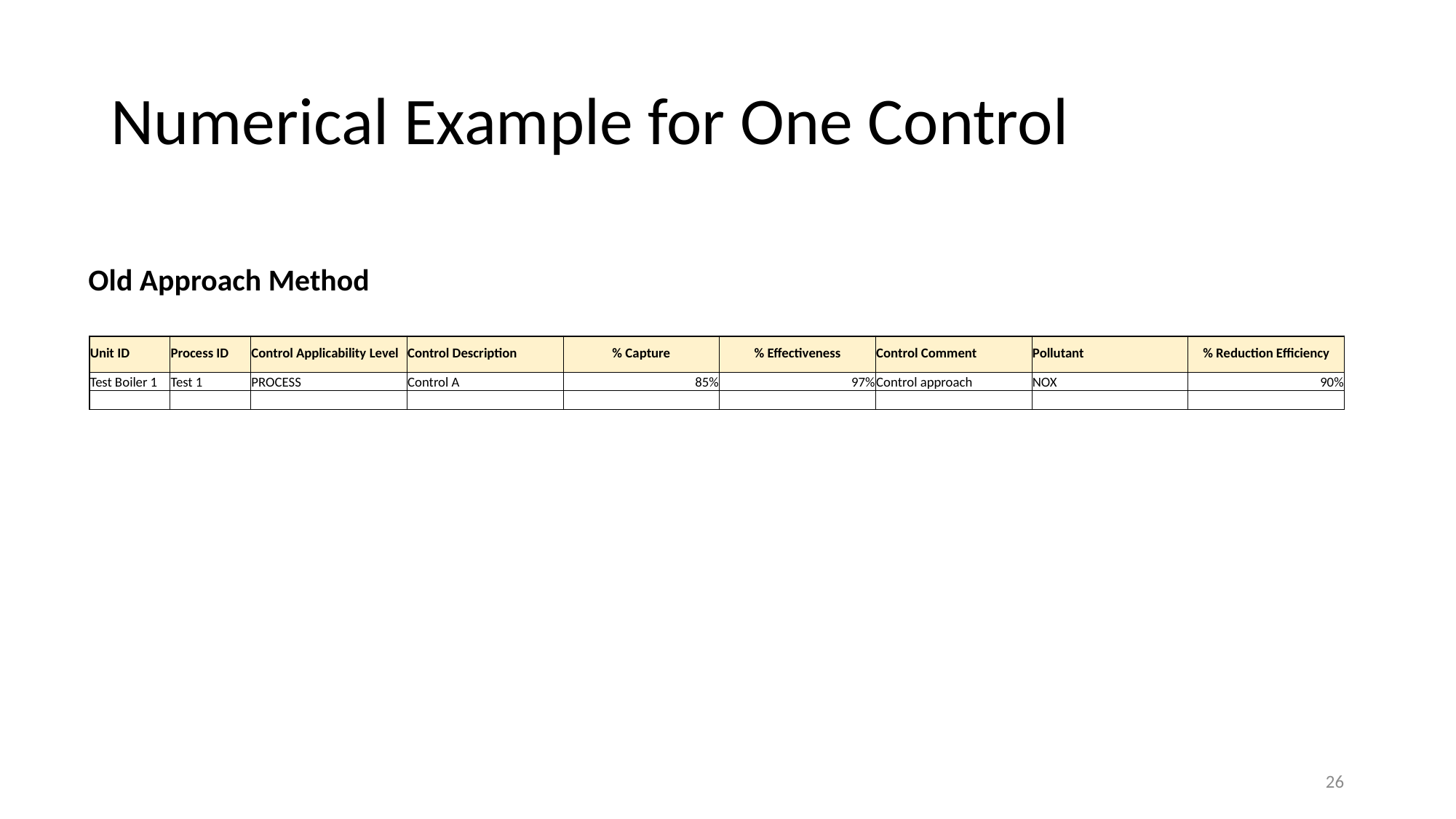

# Numerical Example for One Control
Old Approach Method
| Unit ID | Process ID | Control Applicability Level | Control Description | % Capture | % Effectiveness | Control Comment | Pollutant | % Reduction Efficiency |
| --- | --- | --- | --- | --- | --- | --- | --- | --- |
| Test Boiler 1 | Test 1 | PROCESS | Control A | 85% | 97% | Control approach | NOX | 90% |
|  |  |  |  |  |  |  |  |  |
26